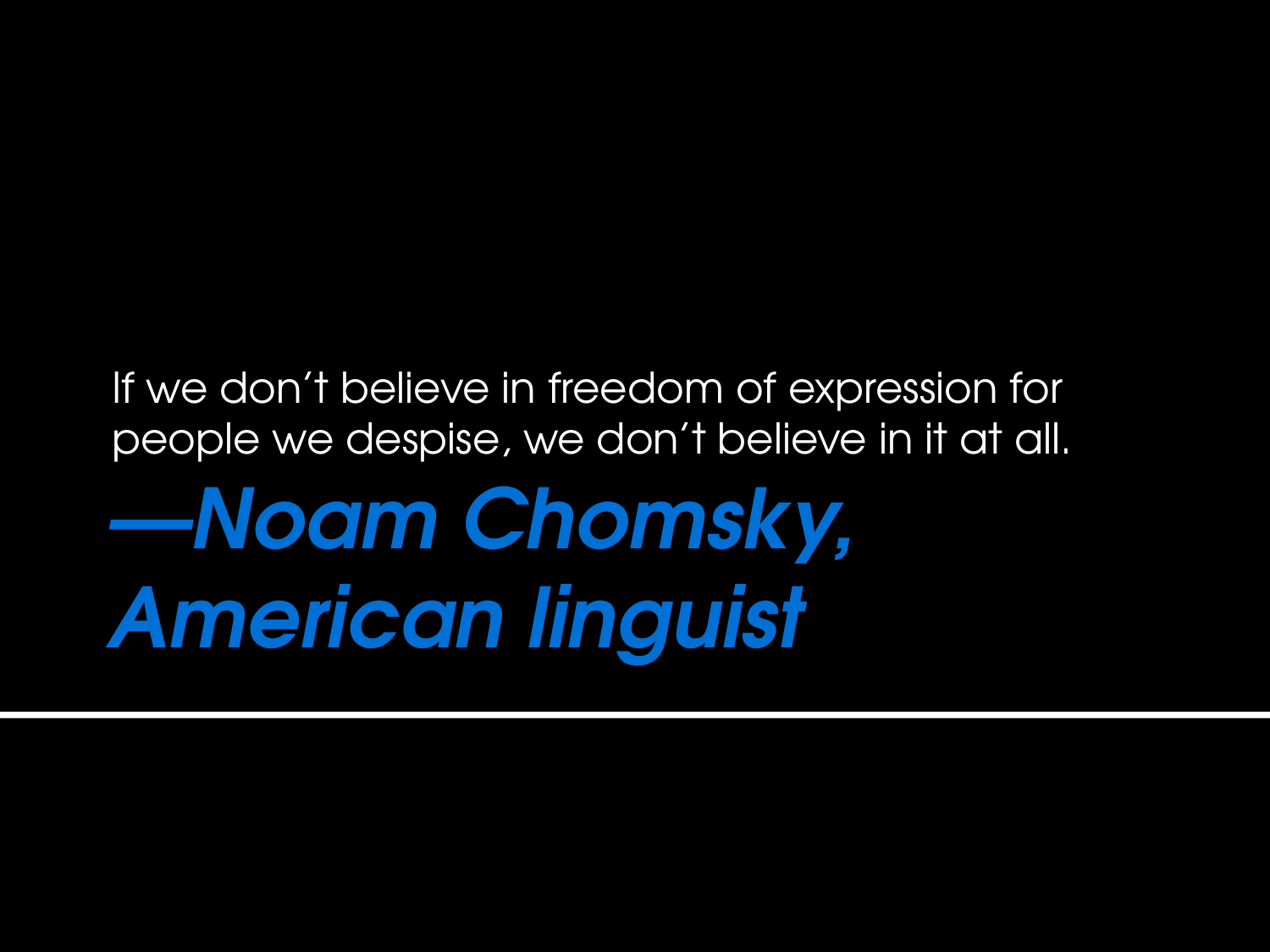

If we don’t believe in freedom of expression for people we despise, we don’t believe in it at all.
# —Noam Chomsky, American linguist